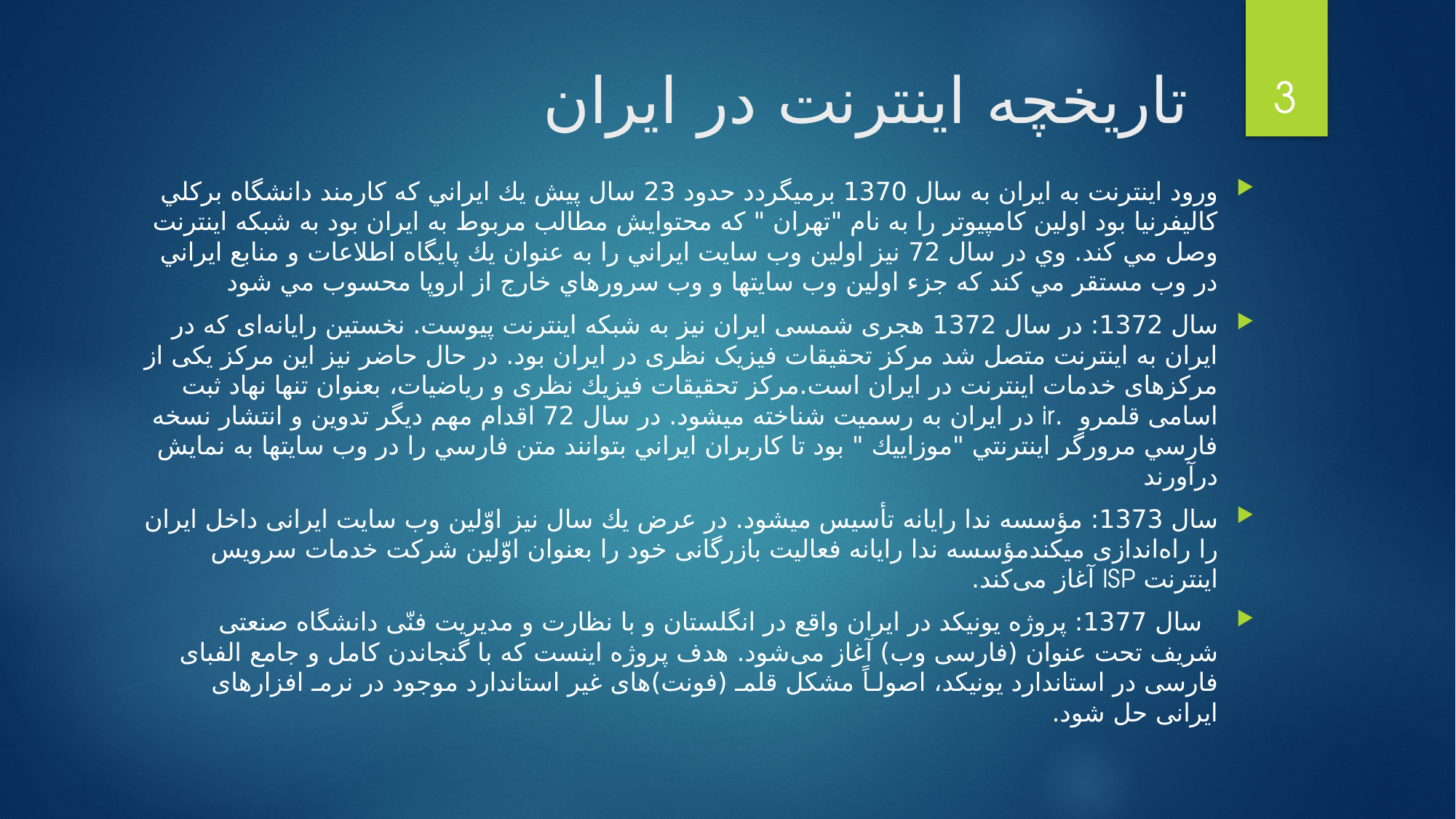

3
تاریخچه اینترنت در ایران

ورود اينترنت به ايران به سال 1370 برمي‎گردد حدود 23 سال پيش يك ايراني كه كارمند دانشگاه بركلي كاليفرنيا بود اولين كامپيوتر را به نام "تهران " كه محتوايش مطالب مربوط به ايران بود به شبكه اينترنت وصل مي كند. وي در سال 72 نيز اولين وب سايت ايراني را به عنوان يك پايگاه اطلاعات و منابع ايراني در وب مستقر مي كند كه جزء اولين وب سايتها و وب سرورهاي خارج از اروپا محسوب مي شود
سال 1372: در سال 1372 هجری شمسی ایران نیز به شبکه اینترنت پیوست. نخستین رایانه‌ای که در ایران به اینترنت متصل شد مرکز تحقیقات فیزیک نظری در ایران بود. در حال حاضر نیز این مرکز یکی از مرکزهای خدمات اینترنت در ایران است.مركز تحقیقات فیزیك نظری و ریاضیات،‌ بعنوان تنها نهاد ثبت اسامی قلمرو  .ir در ایران به رسمیت شناخته میشود. در سال 72 اقدام مهم ديگر تدوين و انتشار نسخه فارسي مرورگر اينترنتي "موزاييك " بود تا كاربران ايراني بتوانند متن فارسي را در وب سايت‎ها به نمايش درآورند
سال 1373: مؤسسه ندا رایانه تأسیس میشود. در عرض یك سال نیز اوّلین وب سایت ایرانی داخل ایران را راه‌اندازی میكندمؤسسه ندا رایانه فعالیت بازرگانی خود را بعنوان اوّلین شركت خدمات سرویس اینترنت ISP آغاز می‌كند.
  سال 1377: پروژه یونیكد در ایران واقع در انگلستان و با نظارت و مدیریت فنّی دانشگاه صنعتی شریف تحت عنوان (فارسی وب) آغاز می‌شود. هدف پروژه اینست كه با گنجاندن كامل و جامع الفبای فارسی در استاندارد یونیكد، اصولـاً مشكل قلمـ (فونت)‌های غیر استاندارد موجود در نرمـ افزارهای ایرانی حل شود.